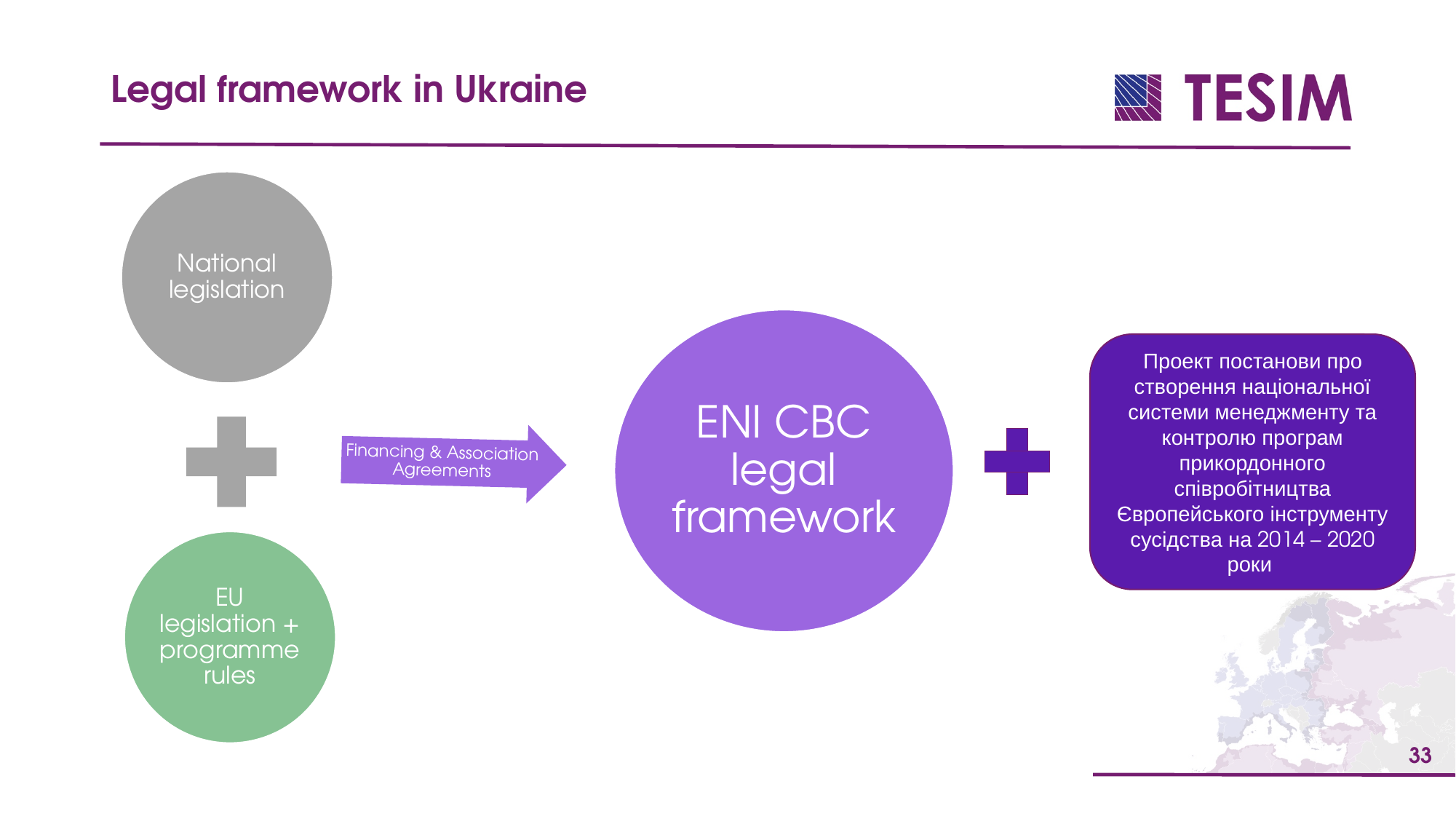

Legal framework in Ukraine
National legislation

EU legislation + programme rules
Financing & Association Agreements
ENI CBC legal framework
Проект постанови про створення національної системи менеджменту та контролю програм прикордонного співробітництва Європейського інструменту сусідства на 2014 – 2020 роки